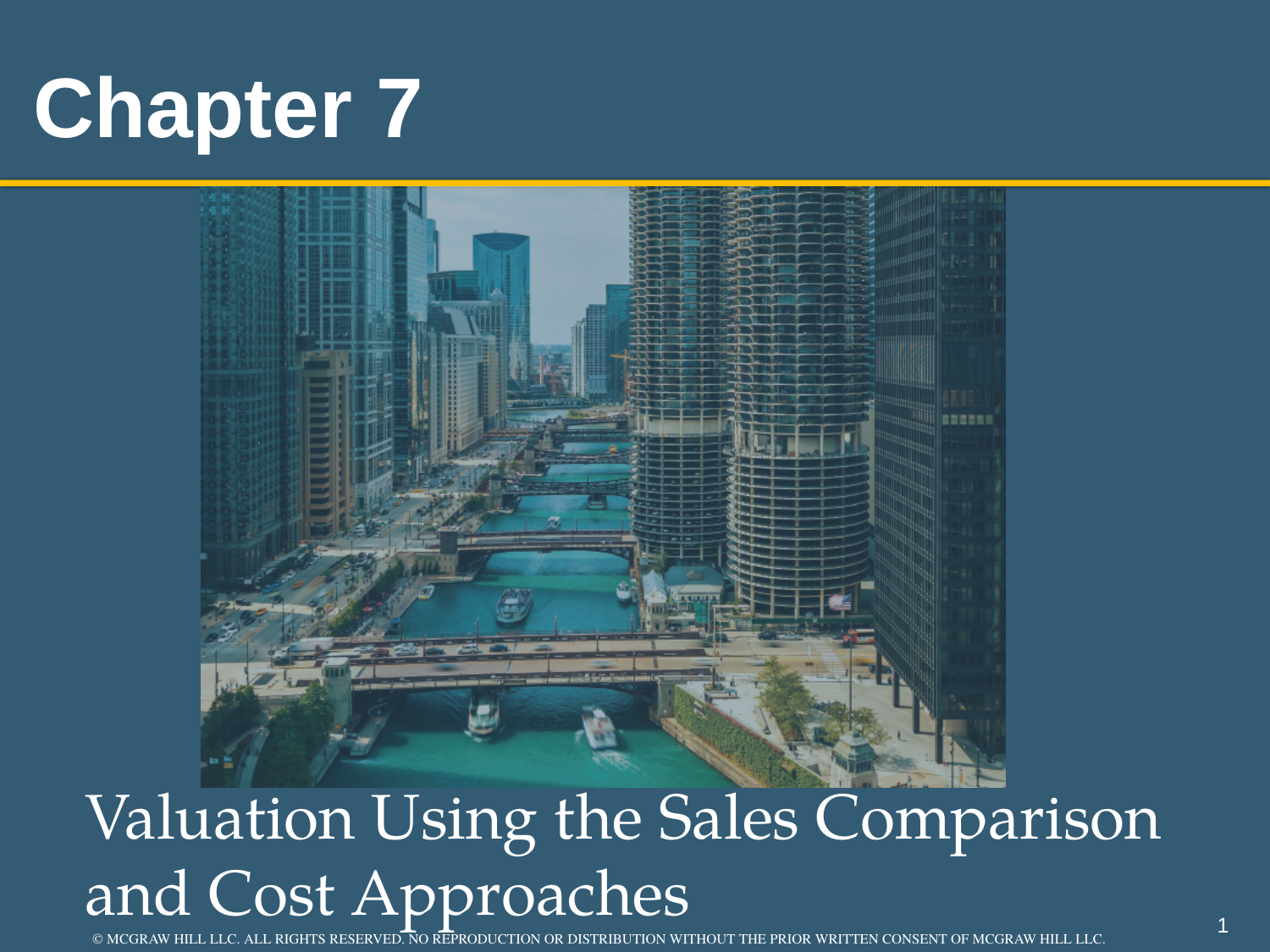

# Chapter 7
Valuation Using the Sales Comparison and Cost Approaches
1
© MCGRAW HILL LLC. ALL RIGHTS RESERVED. NO REPRODUCTION OR DISTRIBUTION WITHOUT THE PRIOR WRITTEN CONSENT OF MCGRAW HILL LLC.